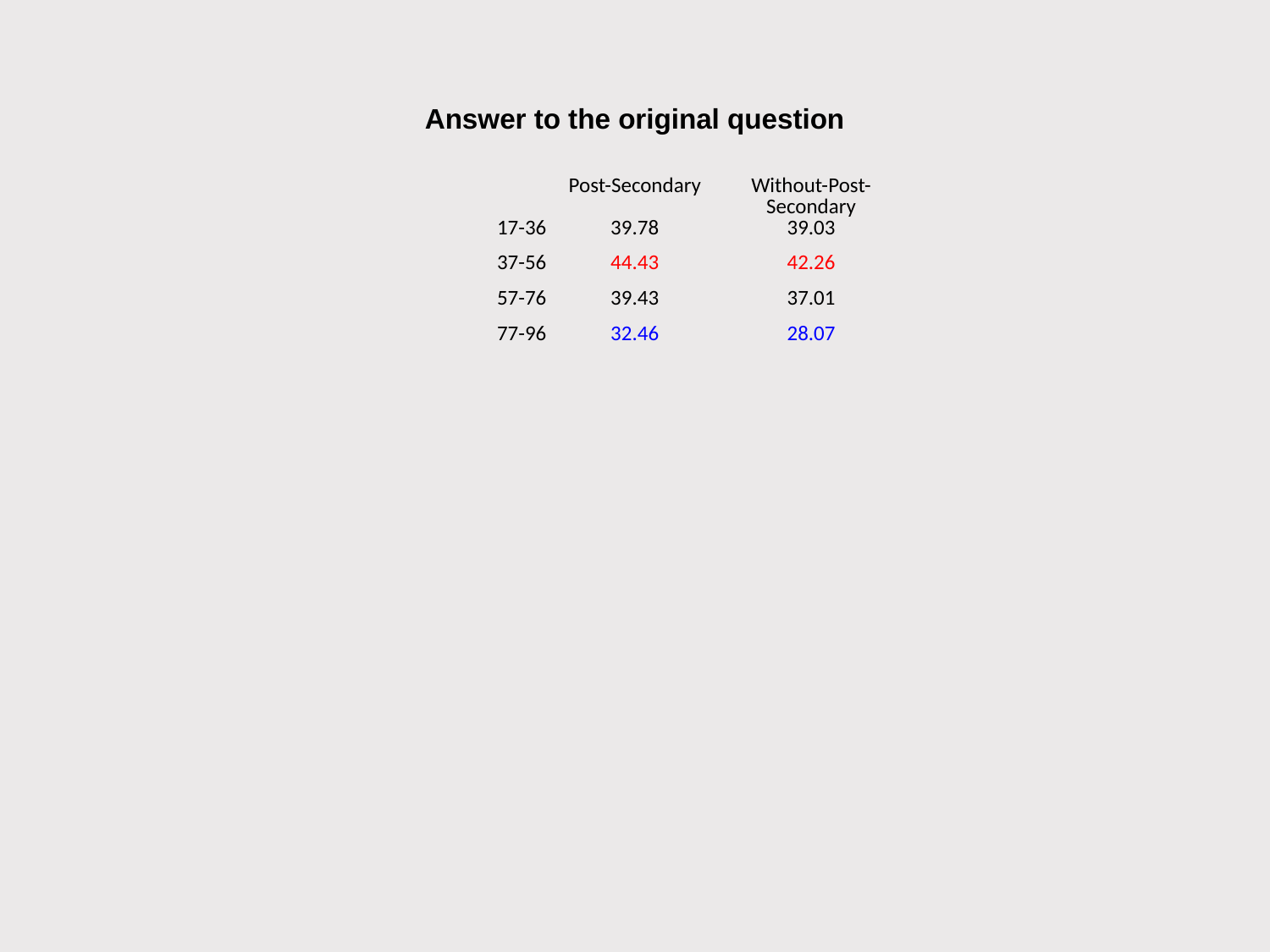

# Answer to the original question
|  | Post-Secondary | Without-Post-Secondary |
| --- | --- | --- |
| 17-36 | 39.78 | 39.03 |
| 37-56 | 44.43 | 42.26 |
| 57-76 | 39.43 | 37.01 |
| 77-96 | 32.46 | 28.07 |